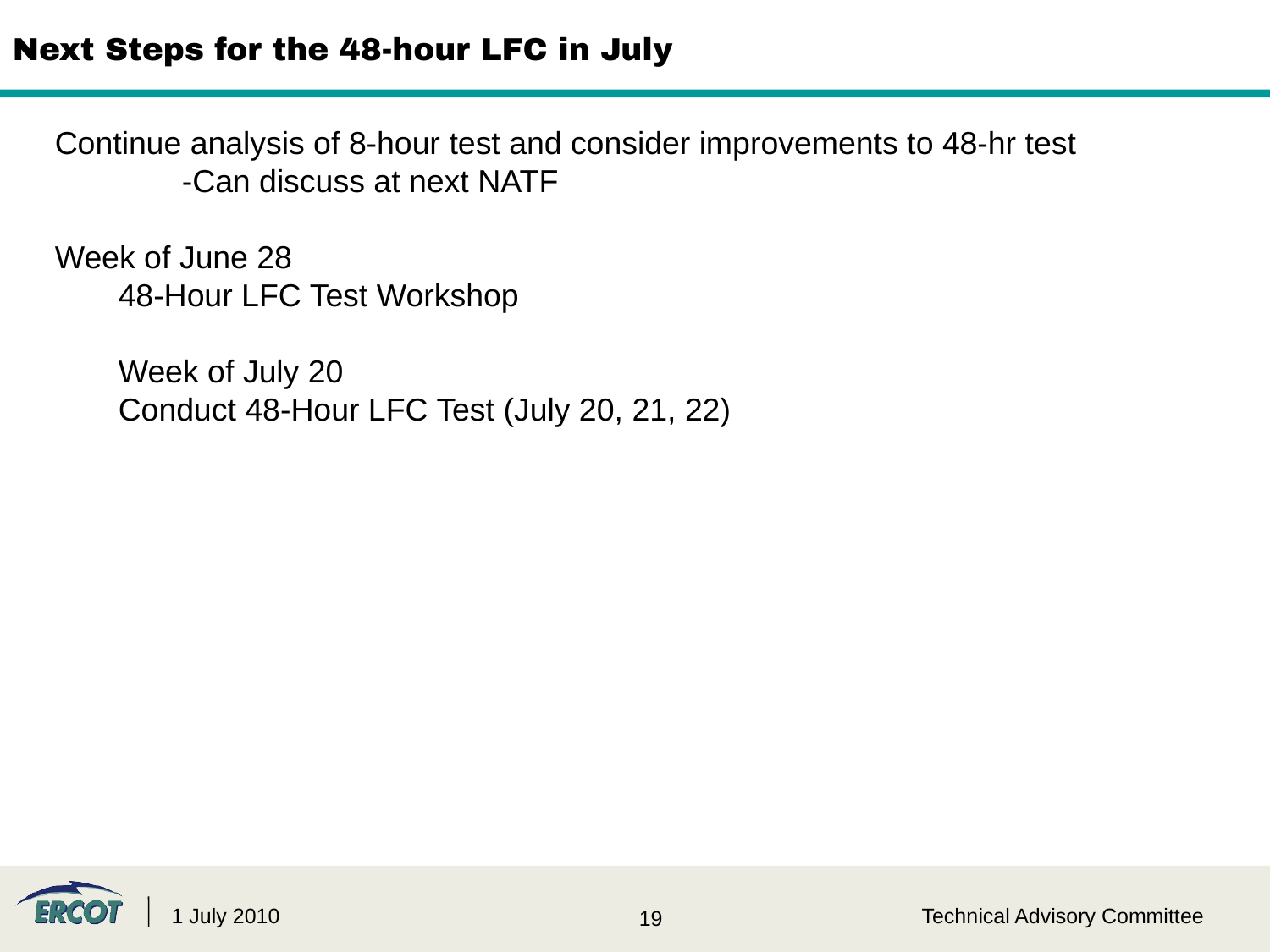

Next Steps for the 48-hour LFC in July Test
Continue analysis of 8-hour test and consider improvements to 48-hr test
	-Can discuss at next NATF

Week of June 28
48-Hour LFC Test Workshop

Week of July 20
Conduct 48-Hour LFC Test (July 20, 21, 22)
1 July 2010
Technical Advisory Committee